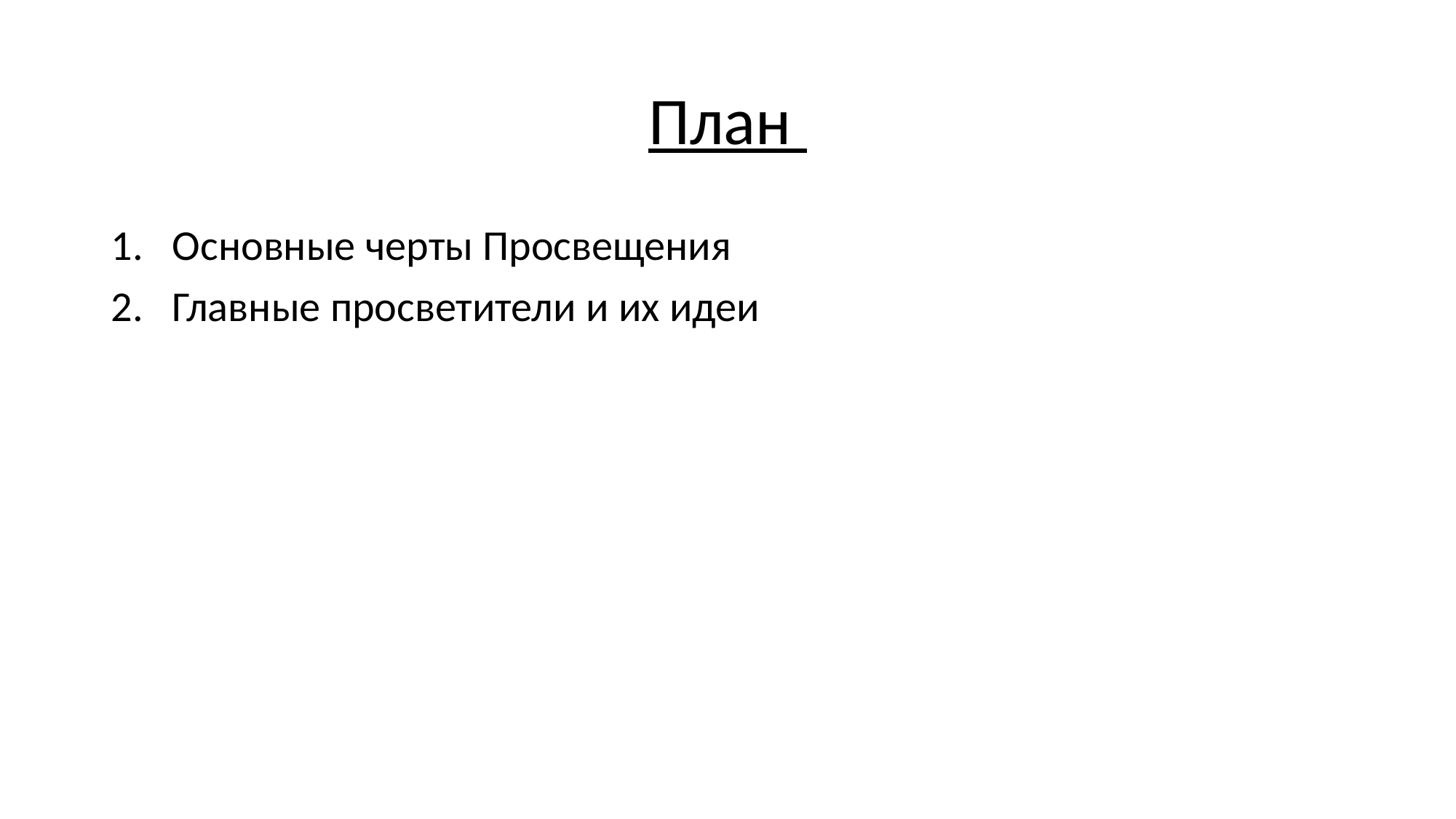

# План
Основные черты Просвещения
Главные просветители и их идеи